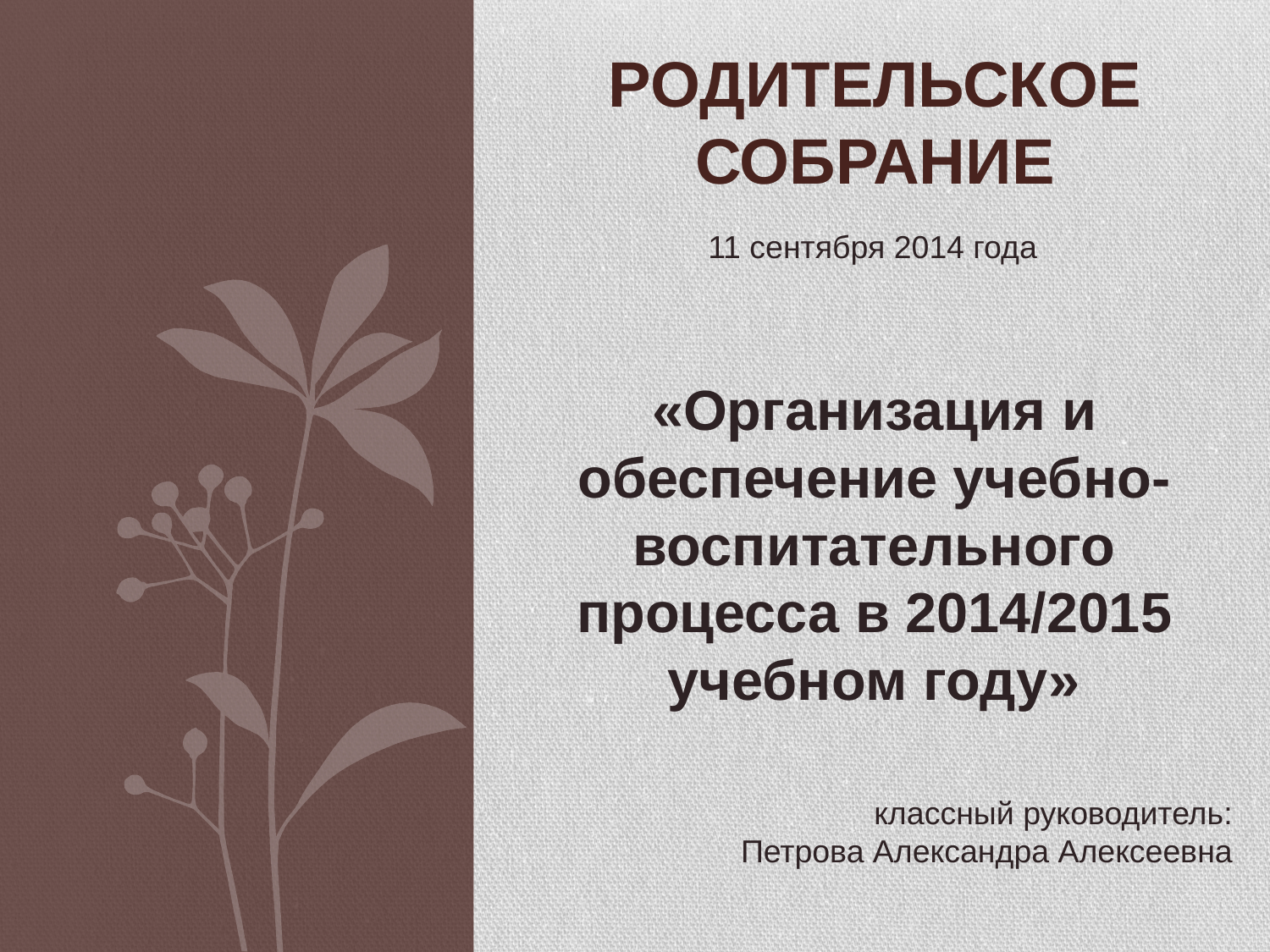

# Родительское собрание
11 сентября 2014 года
«Организация и обеспечение учебно-воспитательного процесса в 2014/2015 учебном году»
классный руководитель:
Петрова Александра Алексеевна